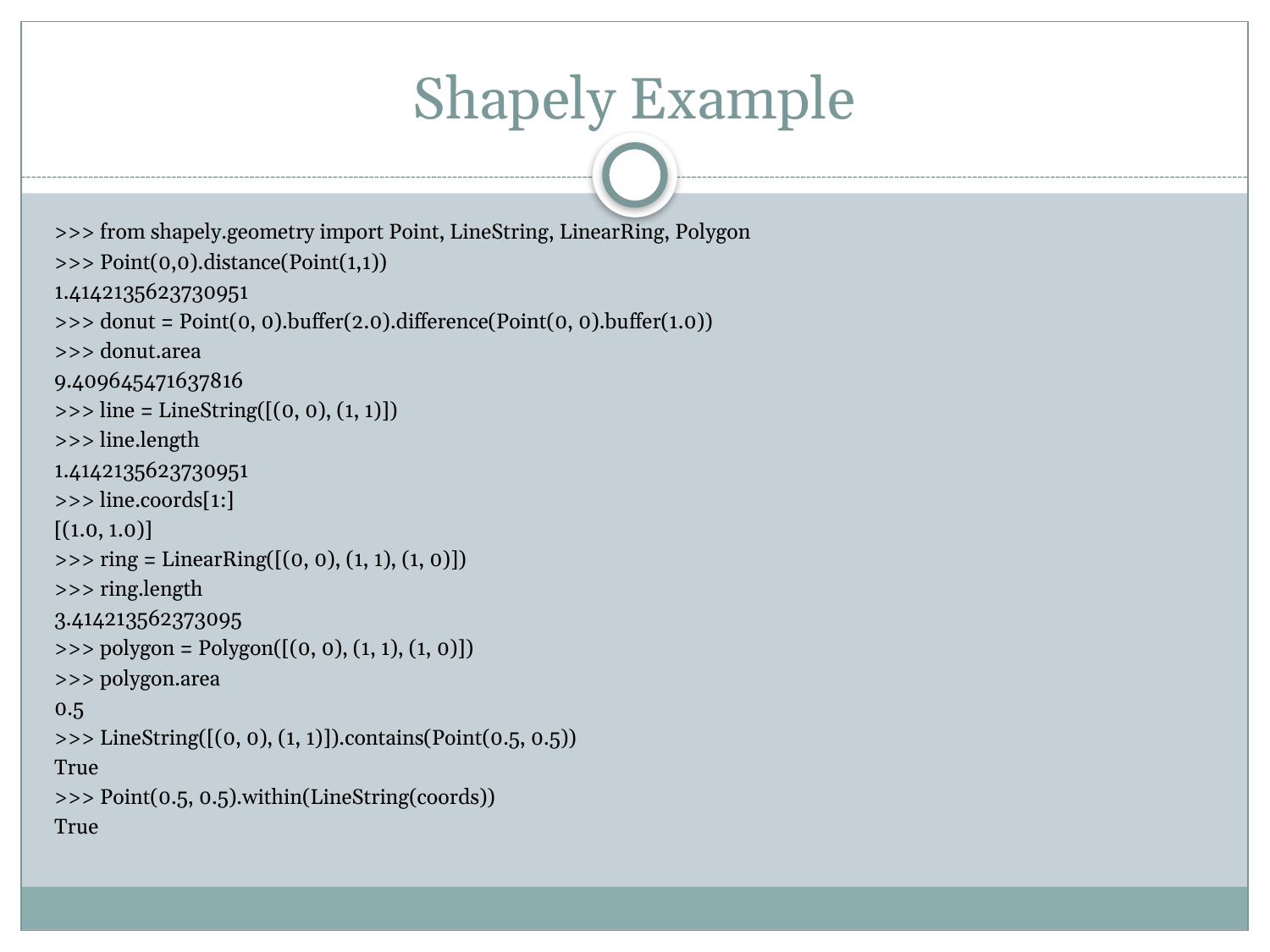

# Shapely Example
>>> from shapely.geometry import Point, LineString, LinearRing, Polygon
>>> Point(0,0).distance(Point(1,1))
1.4142135623730951
>>> donut = Point(0, 0).buffer(2.0).difference(Point(0, 0).buffer(1.0))
>>> donut.area
9.409645471637816
>>> line = LineString([(0, 0), (1, 1)])
>>> line.length
1.4142135623730951
>>> line.coords[1:]
[(1.0, 1.0)]
>>> ring = LinearRing([(0, 0), (1, 1), (1, 0)])
>>> ring.length
3.414213562373095
>>> polygon = Polygon([(0, 0), (1, 1), (1, 0)])
>>> polygon.area
0.5
>>> LineString([(0, 0), (1, 1)]).contains(Point(0.5, 0.5))
True
>>> Point(0.5, 0.5).within(LineString(coords))
True